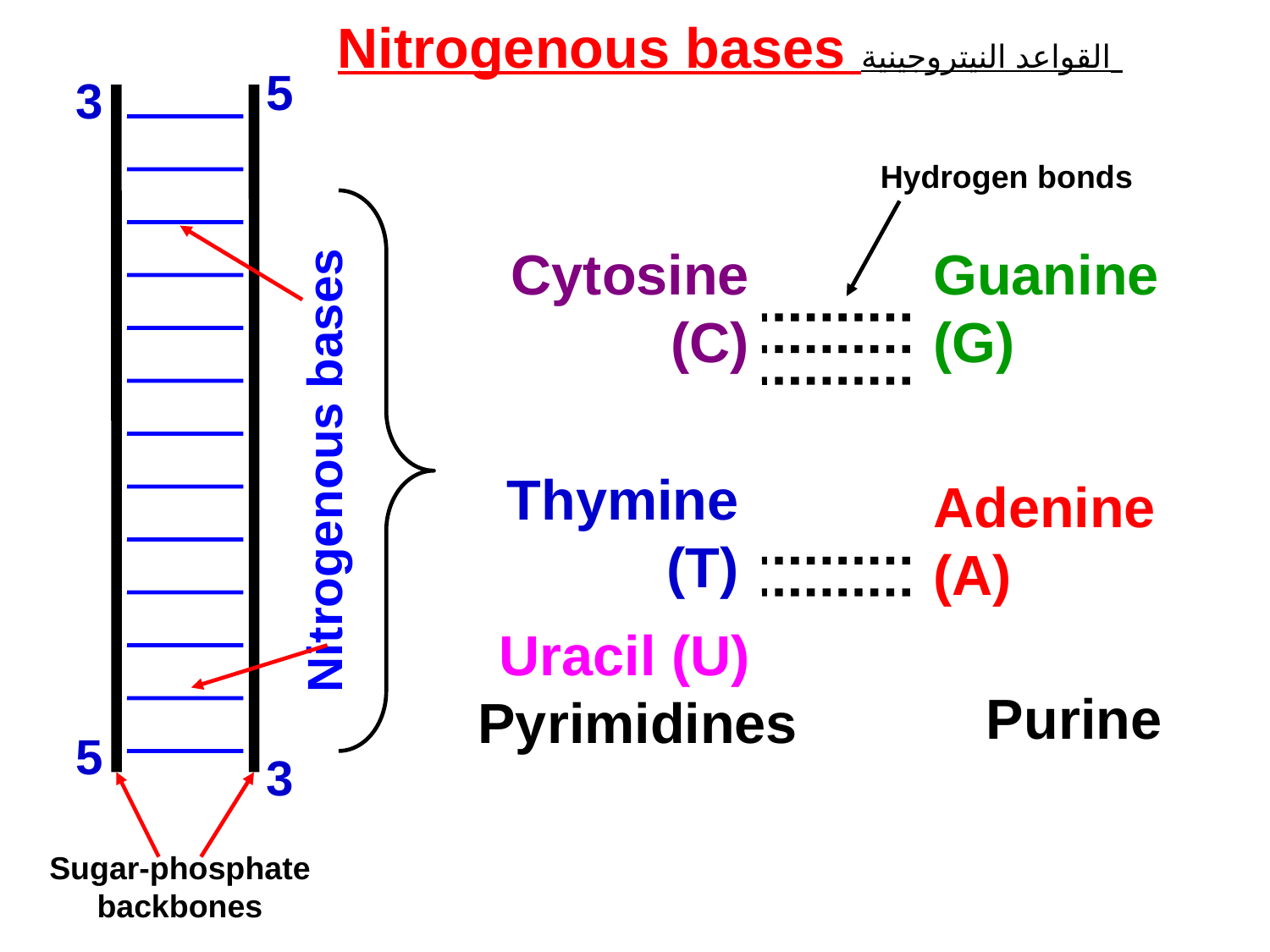

# Nitrogenous bases القواعد النيتروجينية
5
3
5
3

Hydrogen bonds

Nitrogenous bases

Cytosine (C)
Guanine (G)
Thymine (T)
Adenine (A)
Purine
Pyrimidines

Uracil (U)

Sugar-phosphate backbones